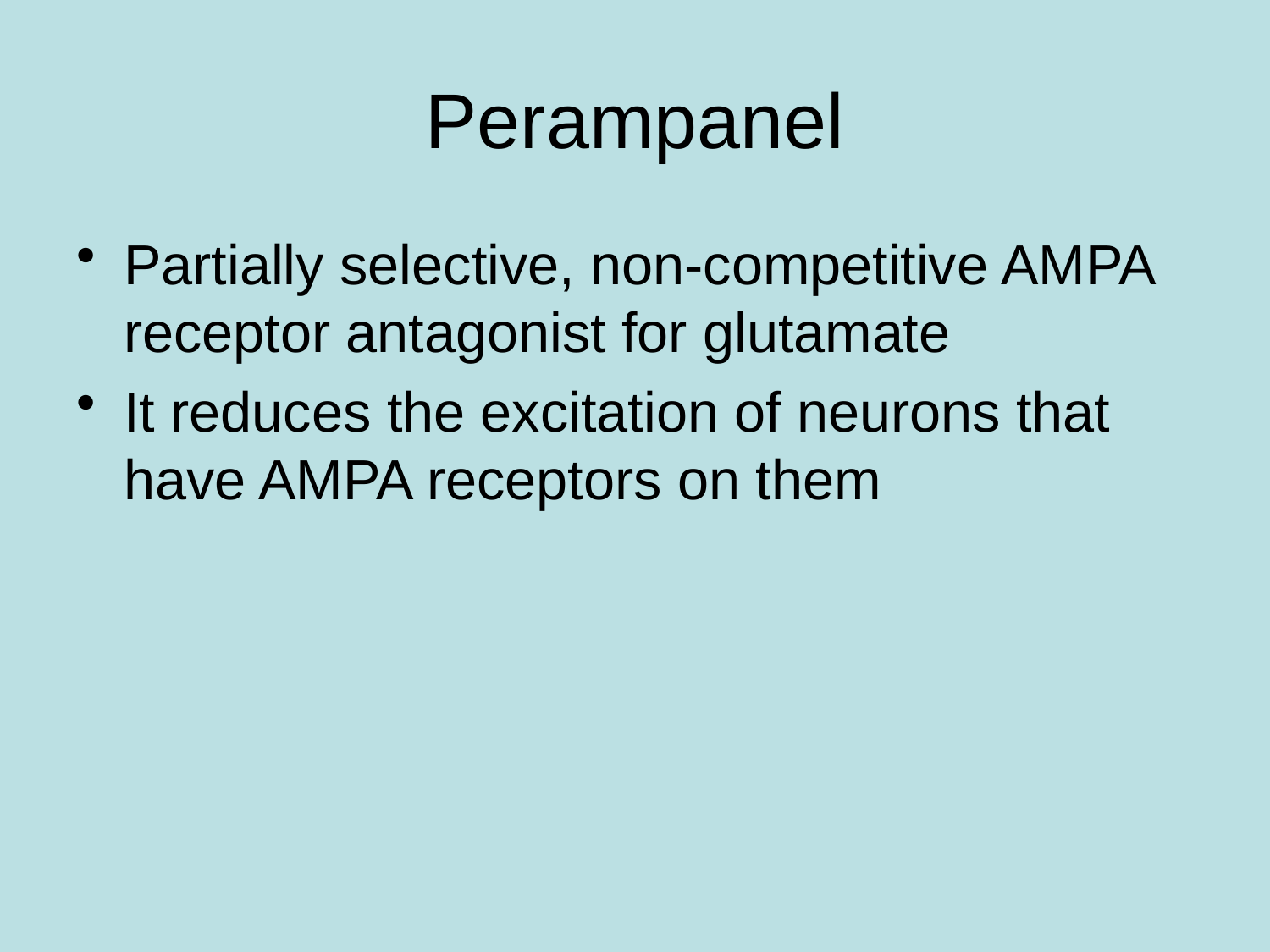

# Perampanel
Partially selective, non-competitive AMPA receptor antagonist for glutamate
It reduces the excitation of neurons that have AMPA receptors on them